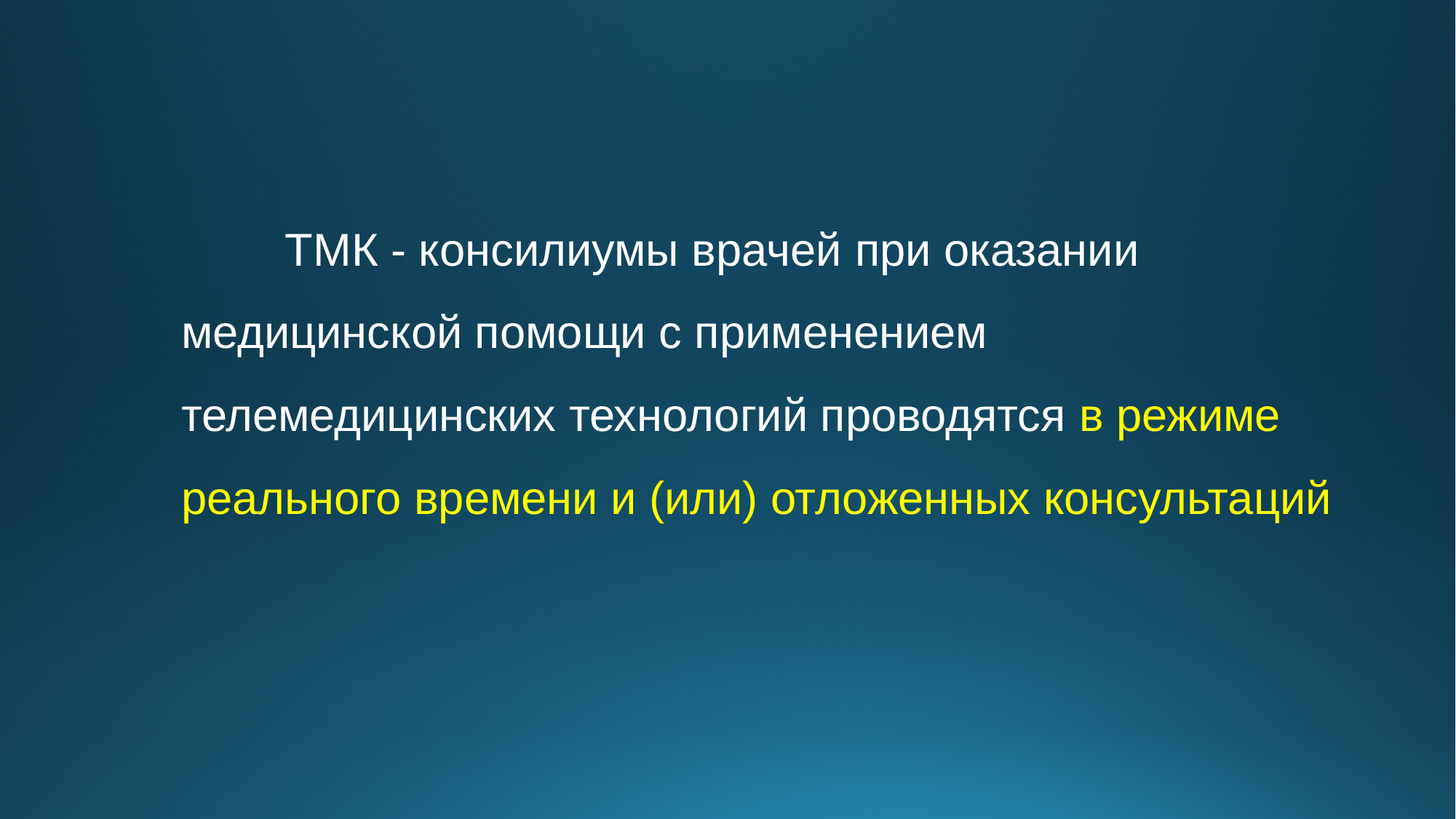

ТМК - консилиумы врачей при оказании медицинской помощи с применением телемедицинских технологий проводятся в режиме реального времени и (или) отложенных консультаций